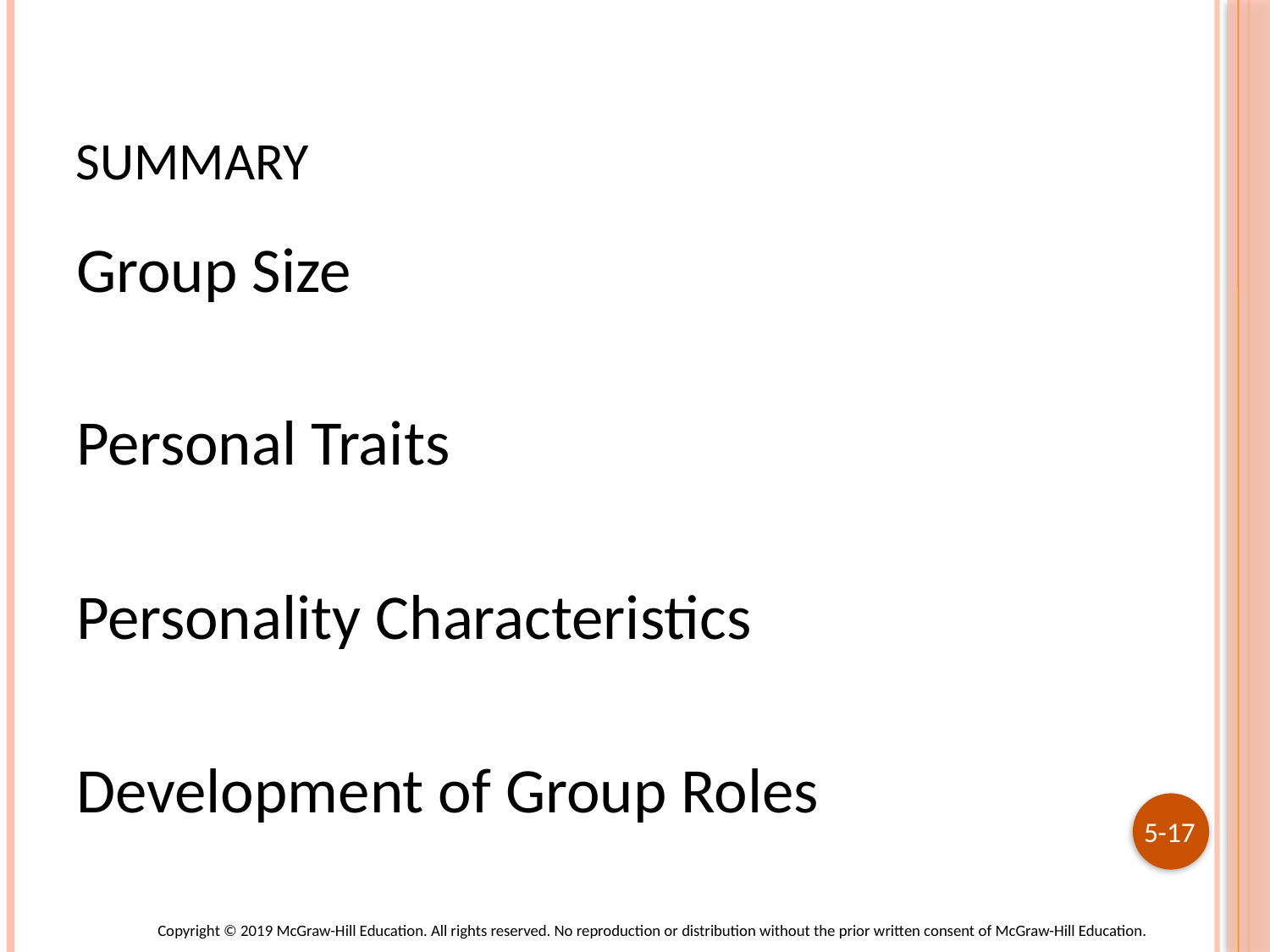

# Summary
Group Size

Personal Traits

Personality Characteristics

Development of Group Roles